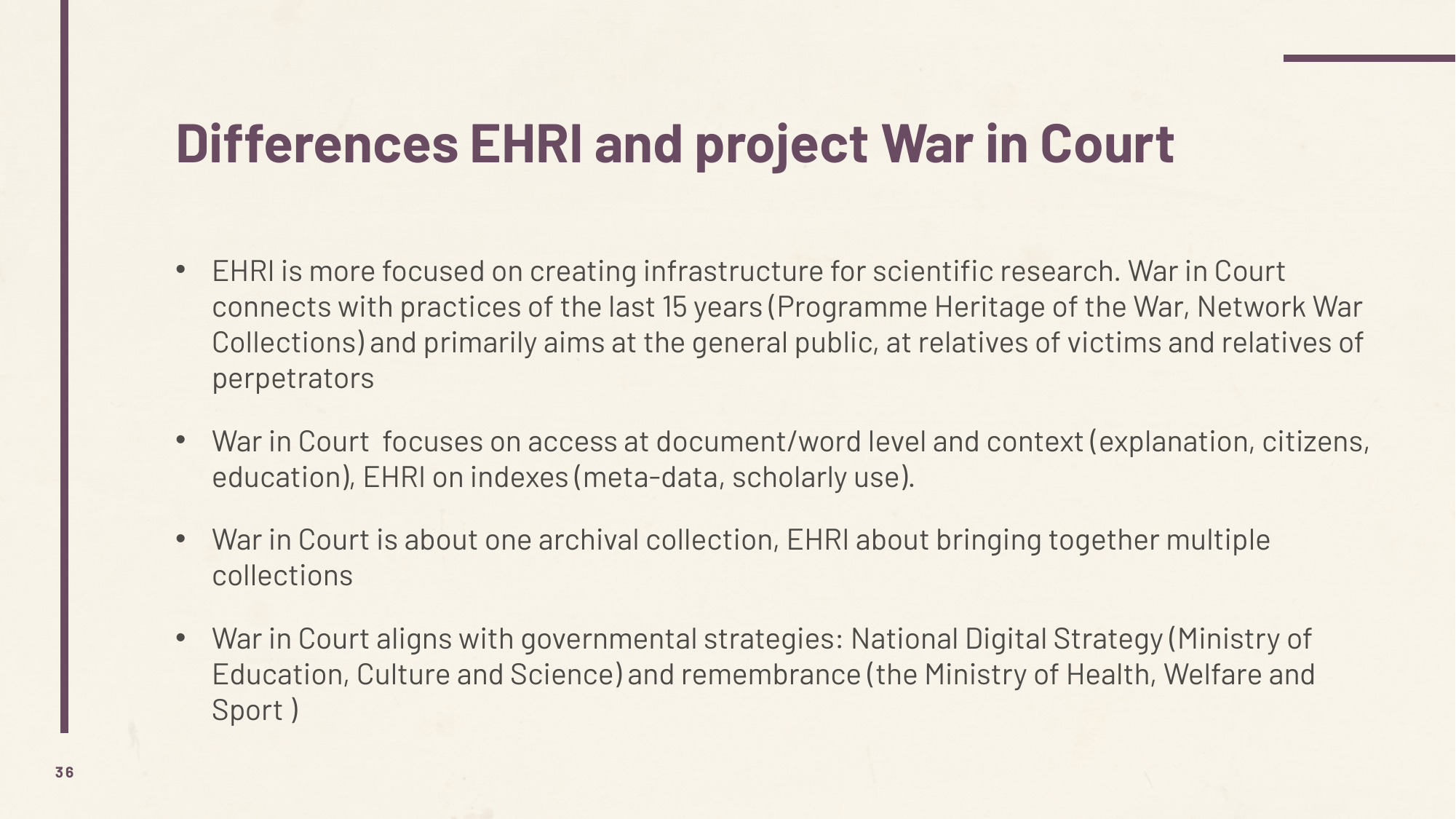

# Differences EHRI and project War in Court
EHRI is more focused on creating infrastructure for scientific research. War in Court connects with practices of the last 15 years (Programme Heritage of the War, Network War Collections) and primarily aims at the general public, at relatives of victims and relatives of perpetrators
War in Court  focuses on access at document/word level and context (explanation, citizens, education), EHRI on indexes (meta-data, scholarly use).
War in Court is about one archival collection, EHRI about bringing together multiple collections
War in Court aligns with governmental strategies: National Digital Strategy (Ministry of Education, Culture and Science) and remembrance (the Ministry of Health, Welfare and Sport )
36